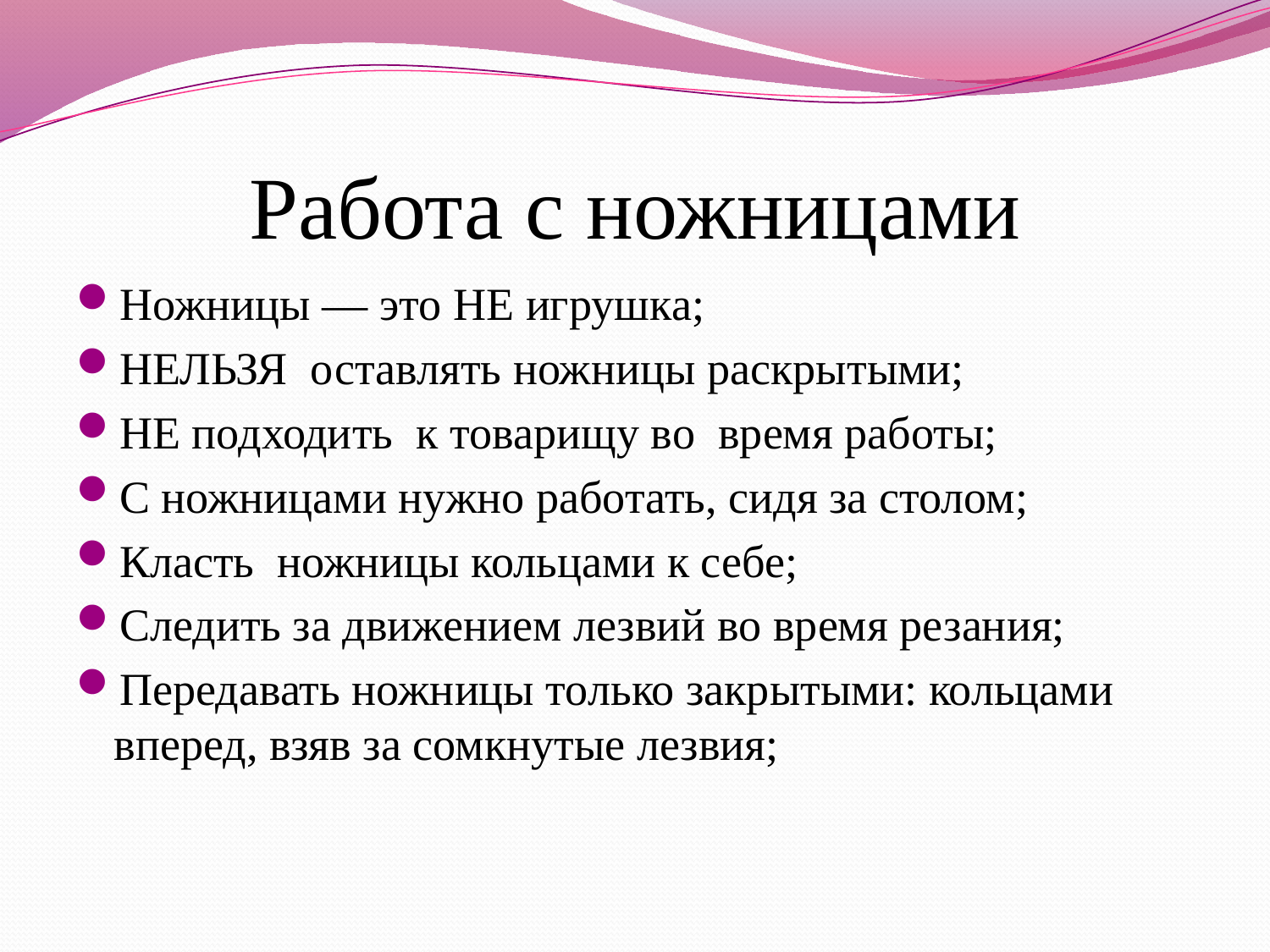

# Работа с ножницами
Ножницы — это НЕ игрушка;
НЕЛЬЗЯ  оставлять ножницы раскрытыми;
НЕ подходить  к товарищу во  время работы;
С ножницами нужно работать, сидя за столом;
Класть  ножницы кольцами к себе;
Следить за движением лезвий во время резания;
Передавать ножницы только закрытыми: кольцами вперед, взяв за сомкнутые лезвия;